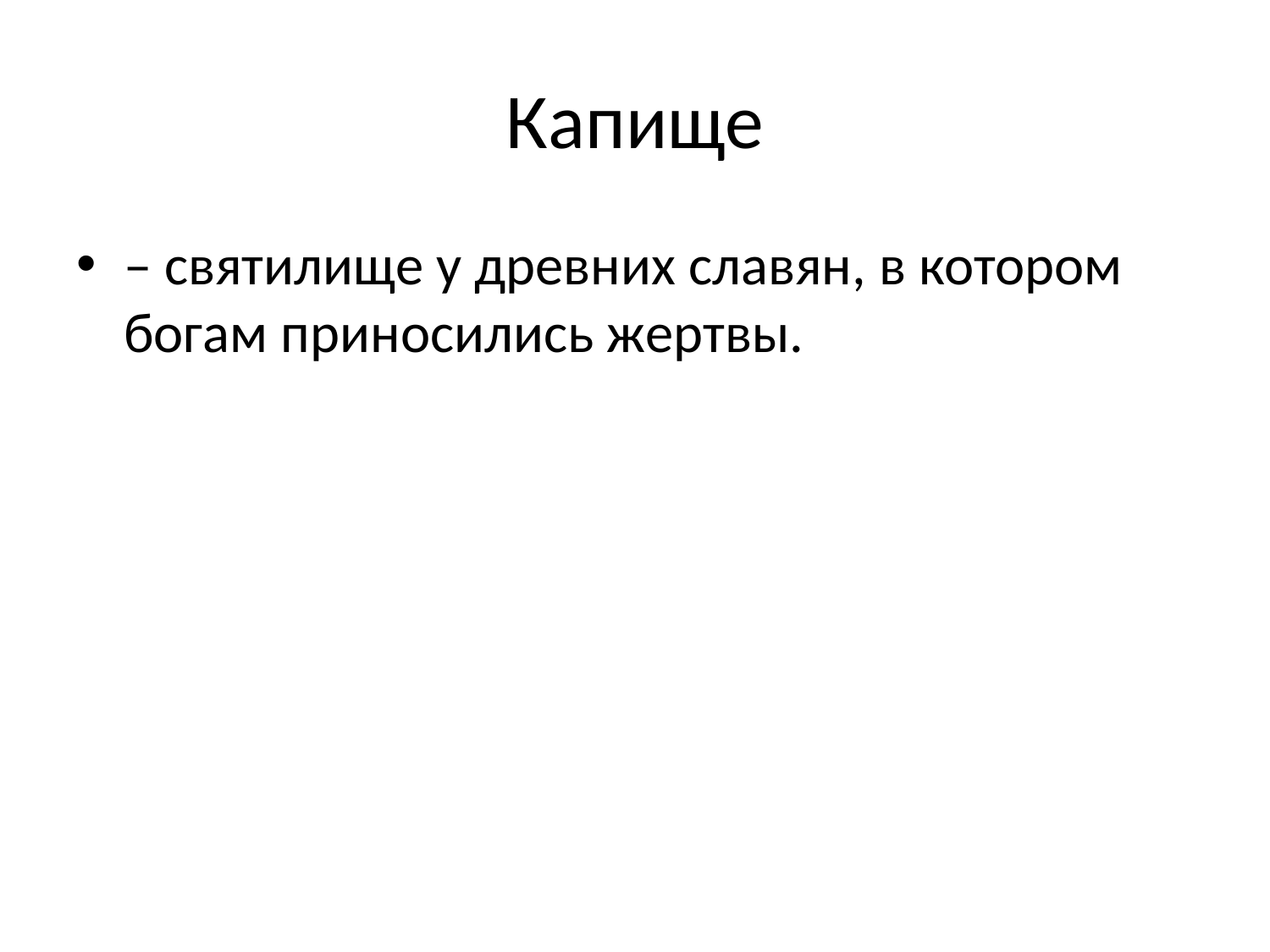

# Капище
– святилище у древних славян, в котором богам приносились жертвы.